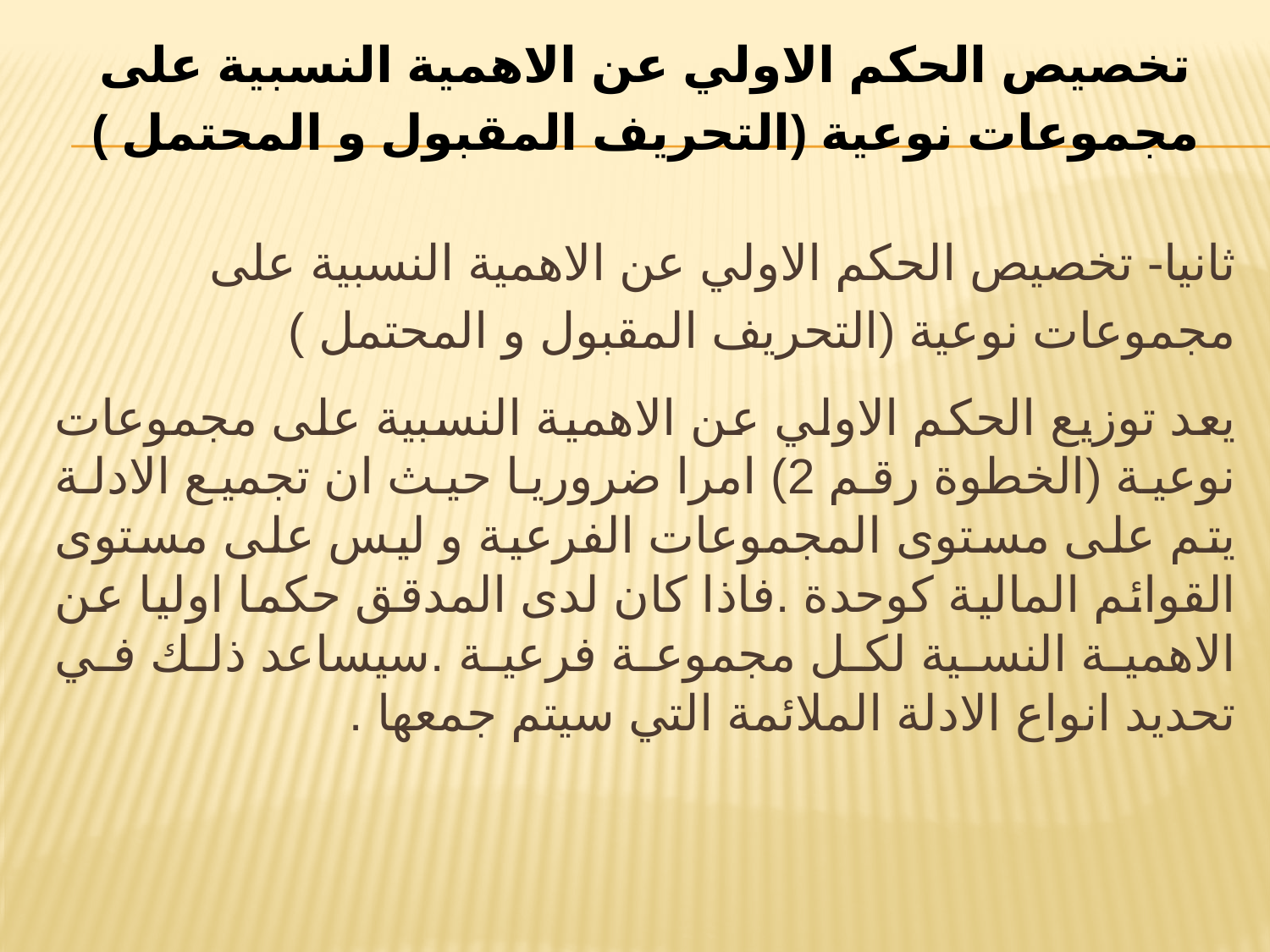

# تخصيص الحكم الاولي عن الاهمية النسبية على مجموعات نوعية (التحريف المقبول و المحتمل )
ثانيا- تخصيص الحكم الاولي عن الاهمية النسبية على مجموعات نوعية (التحريف المقبول و المحتمل )
يعد توزيع الحكم الاولي عن الاهمية النسبية على مجموعات نوعية (الخطوة رقم 2) امرا ضروريا حيث ان تجميع الادلة يتم على مستوى المجموعات الفرعية و ليس على مستوى القوائم المالية كوحدة .فاذا كان لدى المدقق حكما اوليا عن الاهمية النسية لكل مجموعة فرعية .سيساعد ذلك في تحديد انواع الادلة الملائمة التي سيتم جمعها .